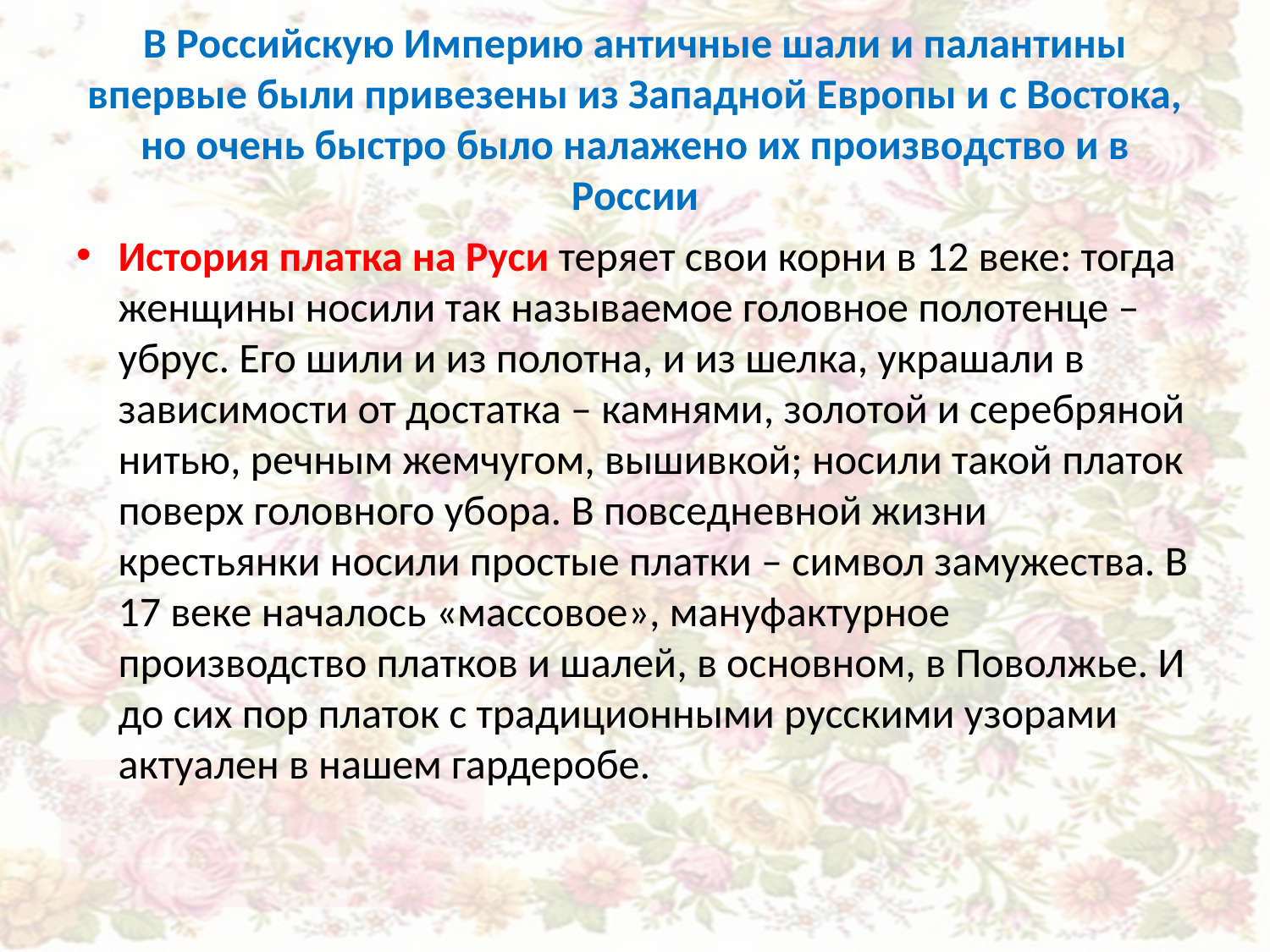

# В Российскую Империю античные шали и палантины впервые были привезены из Западной Европы и с Востока, но очень быстро было налажено их производство и в России
История платка на Руси теряет свои корни в 12 веке: тогда женщины носили так называемое головное полотенце – убрус. Его шили и из полотна, и из шелка, украшали в зависимости от достатка – камнями, золотой и серебряной нитью, речным жемчугом, вышивкой; носили такой платок поверх головного убора. В повседневной жизни крестьянки носили простые платки – символ замужества. В 17 веке началось «массовое», мануфактурное производство платков и шалей, в основном, в Поволжье. И до сих пор платок с традиционными русскими узорами актуален в нашем гардеробе.